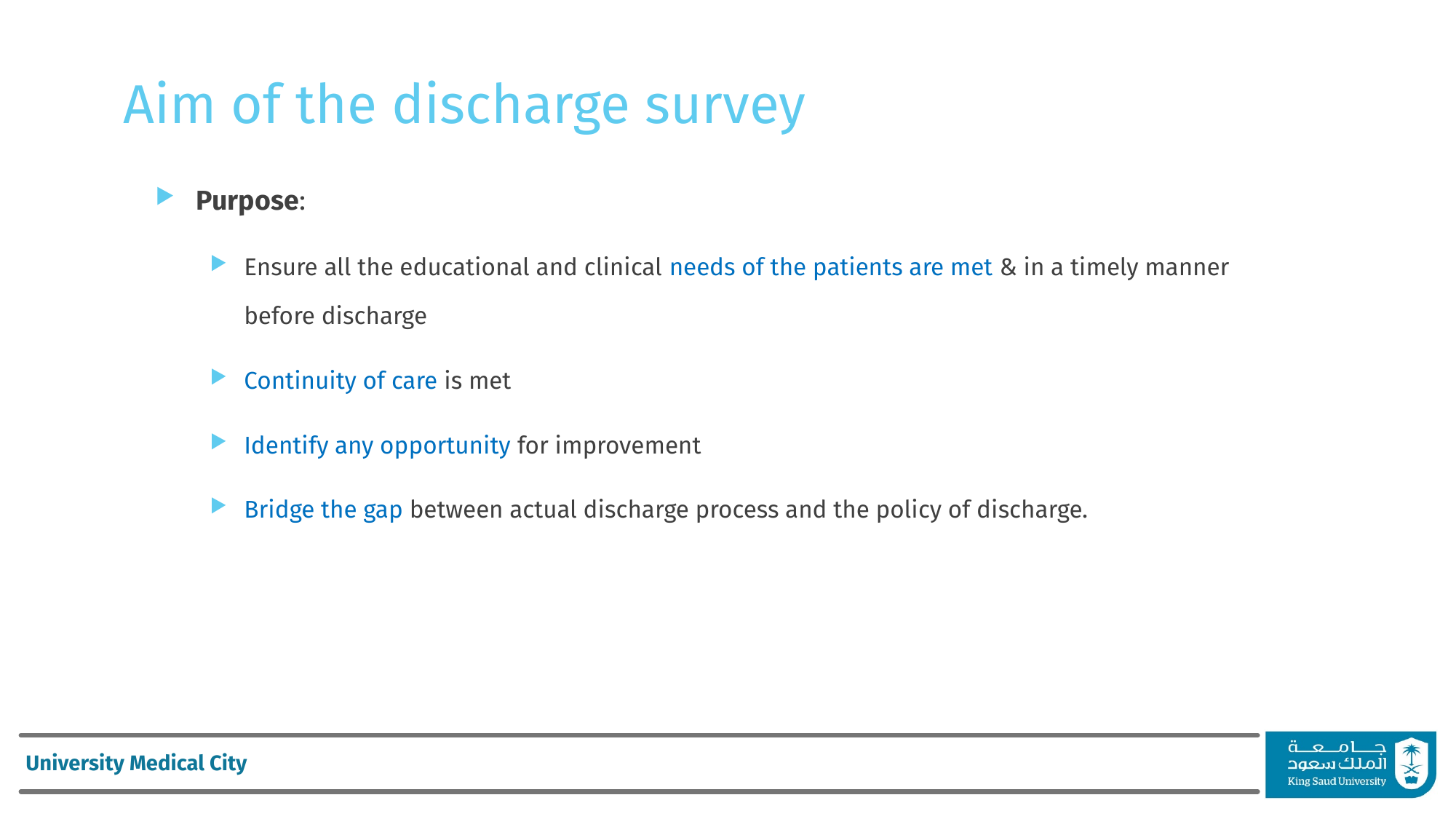

# Aim of the discharge survey
Purpose:
Ensure all the educational and clinical needs of the patients are met & in a timely manner before discharge
Continuity of care is met
Identify any opportunity for improvement
Bridge the gap between actual discharge process and the policy of discharge.